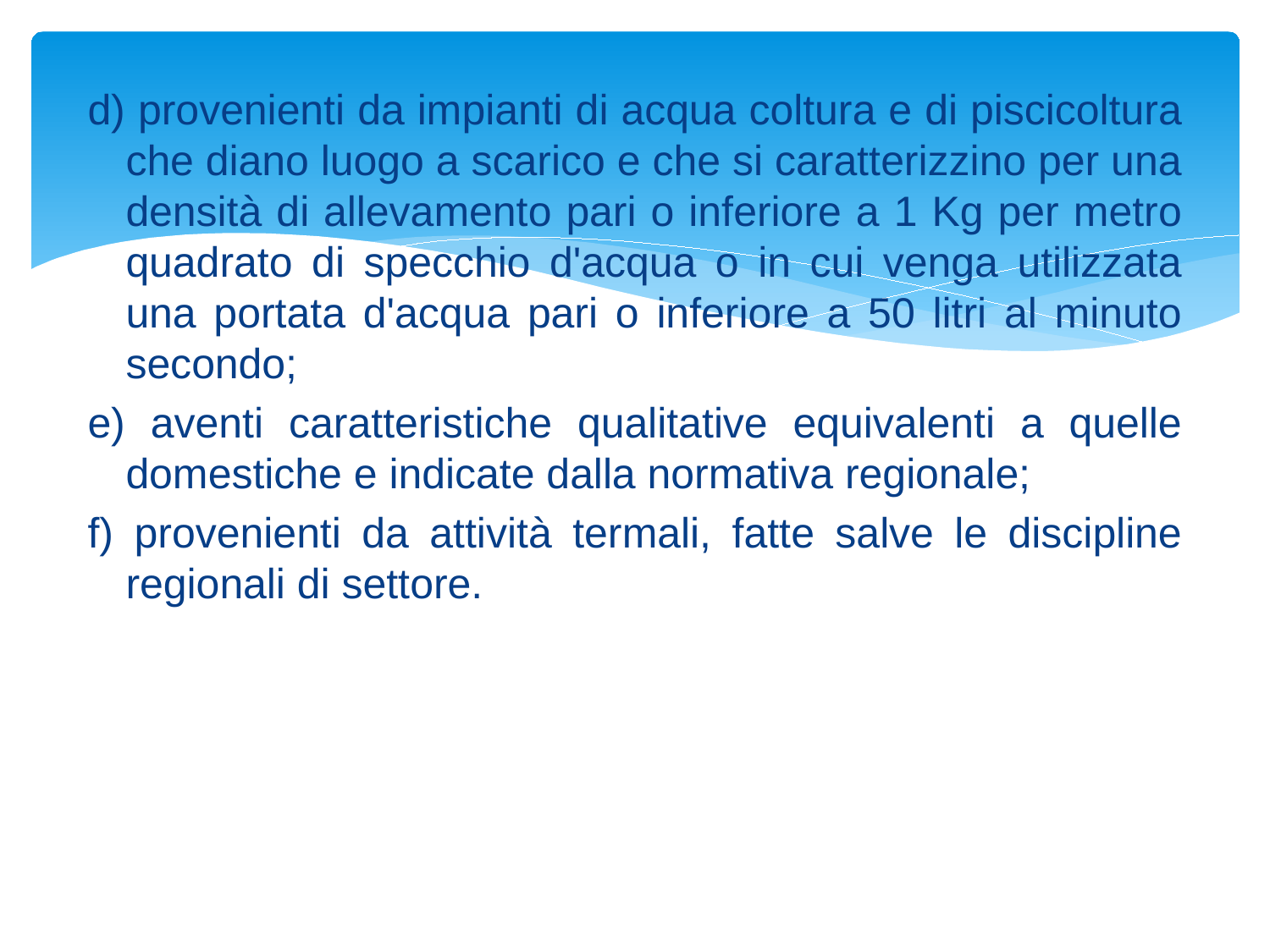

d) provenienti da impianti di acqua coltura e di piscicoltura che diano luogo a scarico e che si caratterizzino per una densità di allevamento pari o inferiore a 1 Kg per metro quadrato di specchio d'acqua o in cui venga utilizzata una portata d'acqua pari o inferiore a 50 litri al minuto secondo;
e) aventi caratteristiche qualitative equivalenti a quelle domestiche e indicate dalla normativa regionale;
f) provenienti da attività termali, fatte salve le discipline regionali di settore.